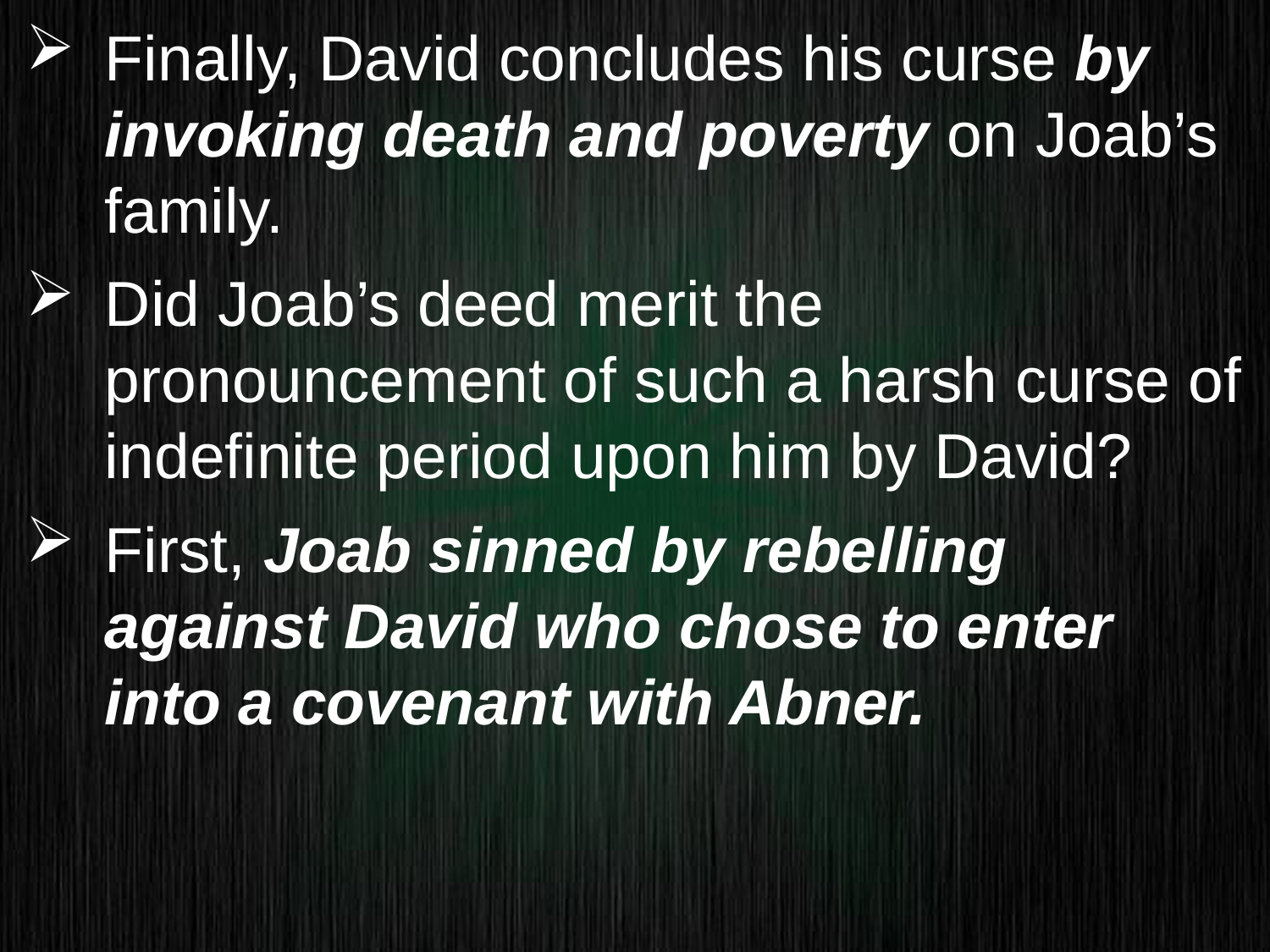

Finally, David concludes his curse by invoking death and poverty on Joab’s family.
Did Joab’s deed merit the pronouncement of such a harsh curse of indefinite period upon him by David?
First, Joab sinned by rebelling against David who chose to enter into a covenant with Abner.